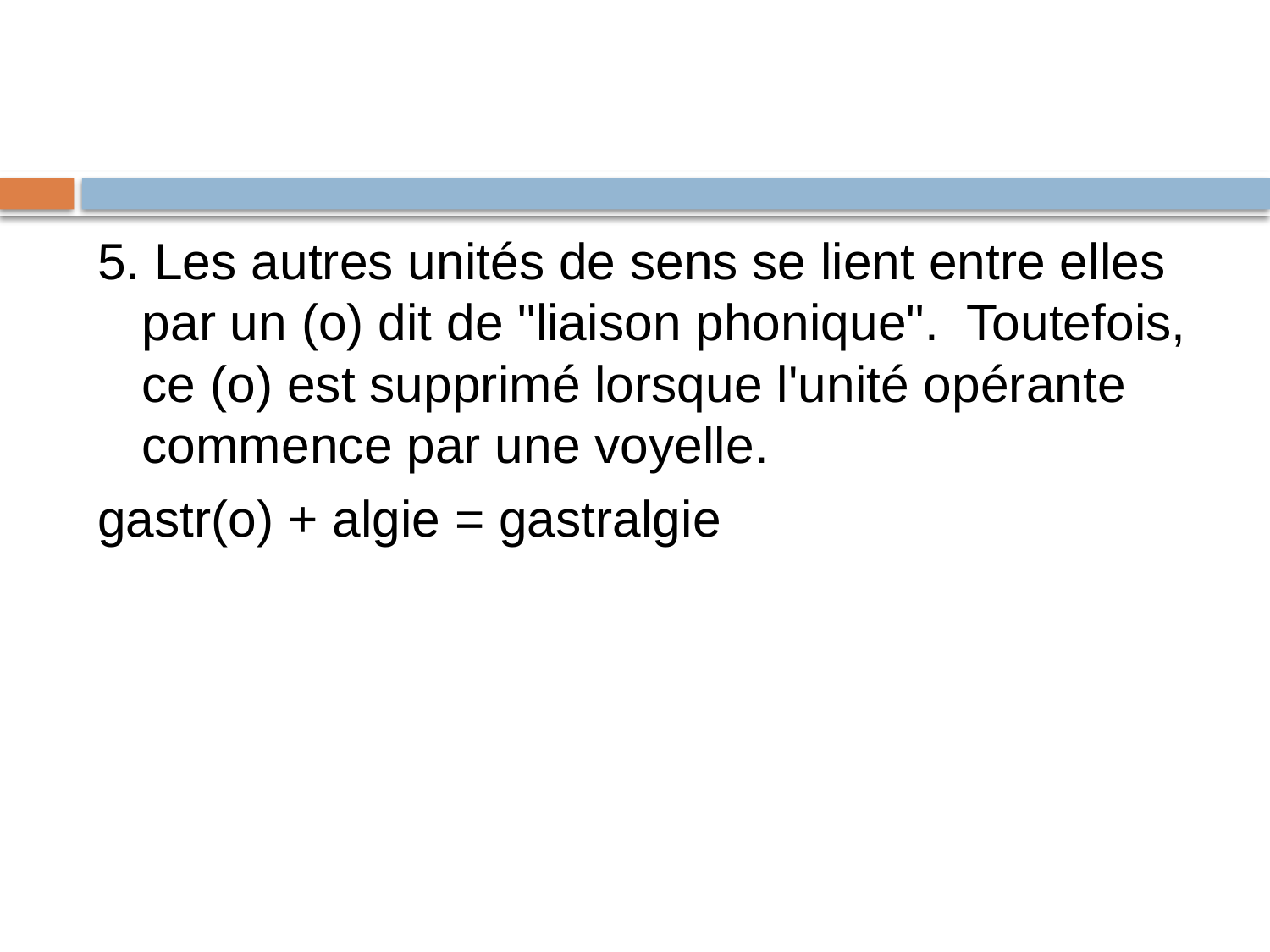

#
5. Les autres unités de sens se lient entre elles par un (o) dit de "liaison phonique".  Toutefois, ce (o) est supprimé lorsque l'unité opérante commence par une voyelle.
gastr(o) + algie = gastralgie